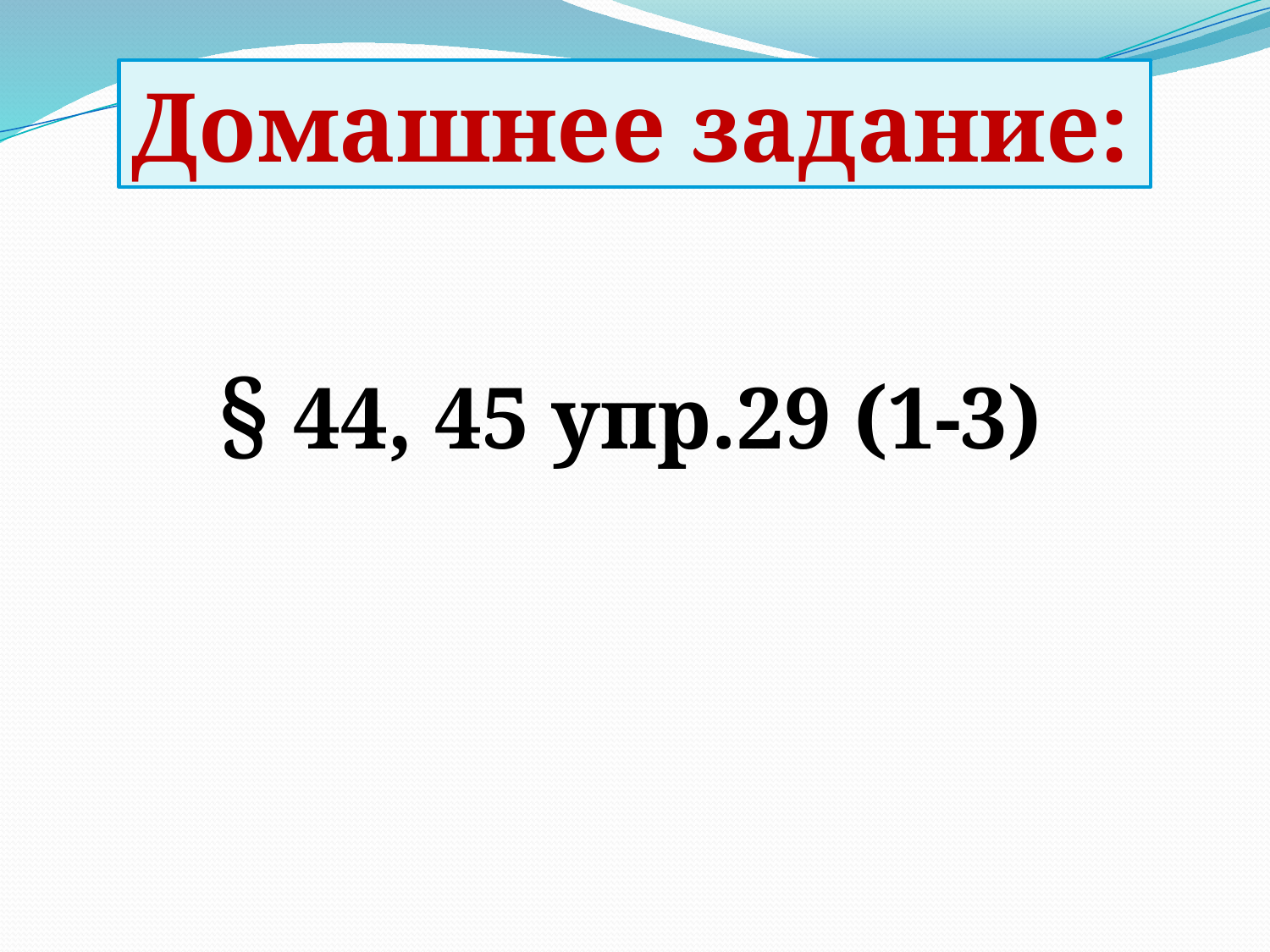

Домашнее задание:
§ 44, 45 упр.29 (1-3)